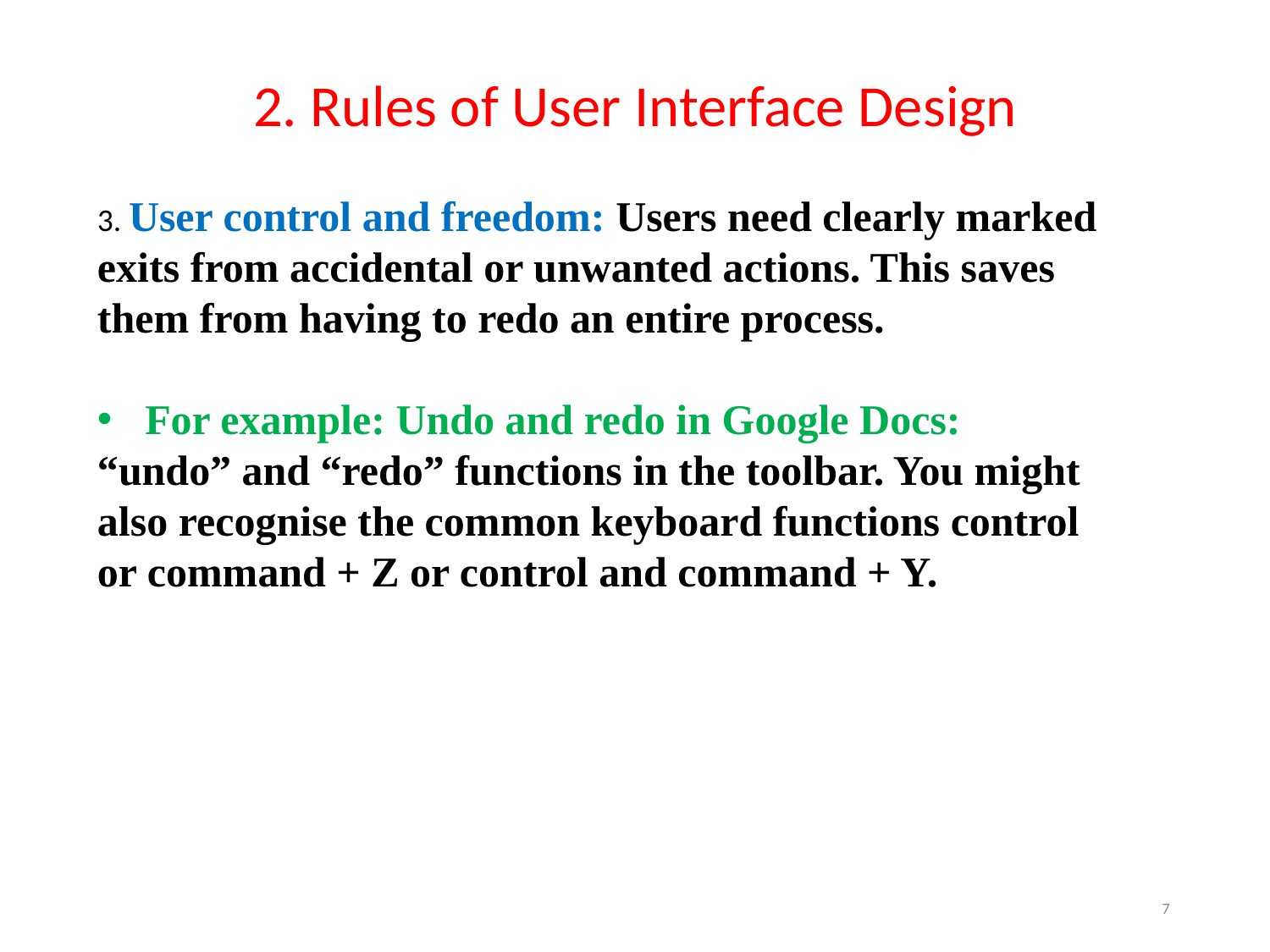

# 2. Rules of User Interface Design
3. User control and freedom: Users need clearly marked exits from accidental or unwanted actions. This saves them from having to redo an entire process.

For example: Undo and redo in Google Docs:
“undo” and “redo” functions in the toolbar. You might also recognise the common keyboard functions control or command + Z or control and command + Y.

7